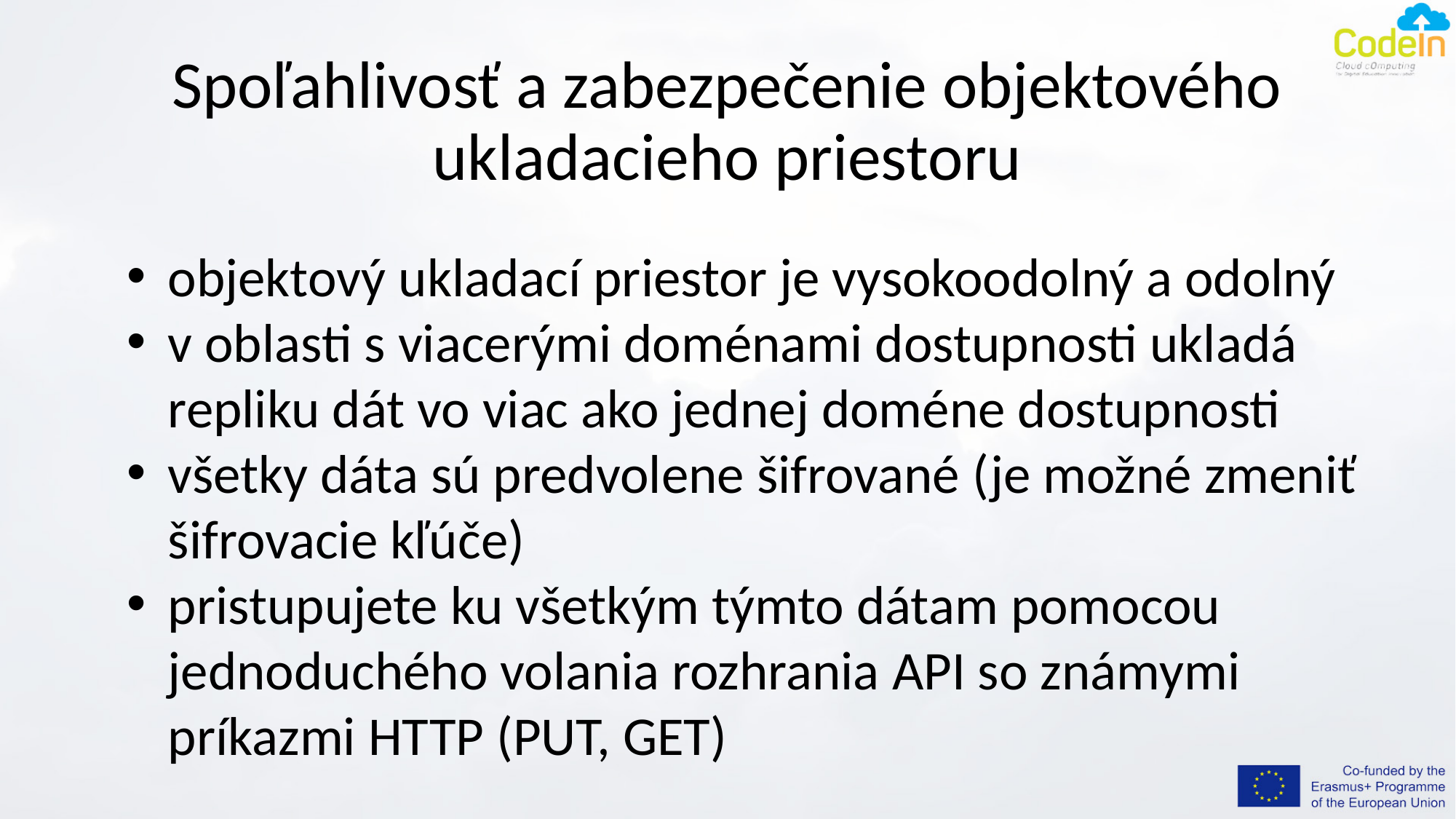

# Spoľahlivosť a zabezpečenie objektového ukladacieho priestoru
objektový ukladací priestor je vysokoodolný a odolný
v oblasti s viacerými doménami dostupnosti ukladá repliku dát vo viac ako jednej doméne dostupnosti
všetky dáta sú predvolene šifrované (je možné zmeniť šifrovacie kľúče)
pristupujete ku všetkým týmto dátam pomocou jednoduchého volania rozhrania API so známymi príkazmi HTTP (PUT, GET)